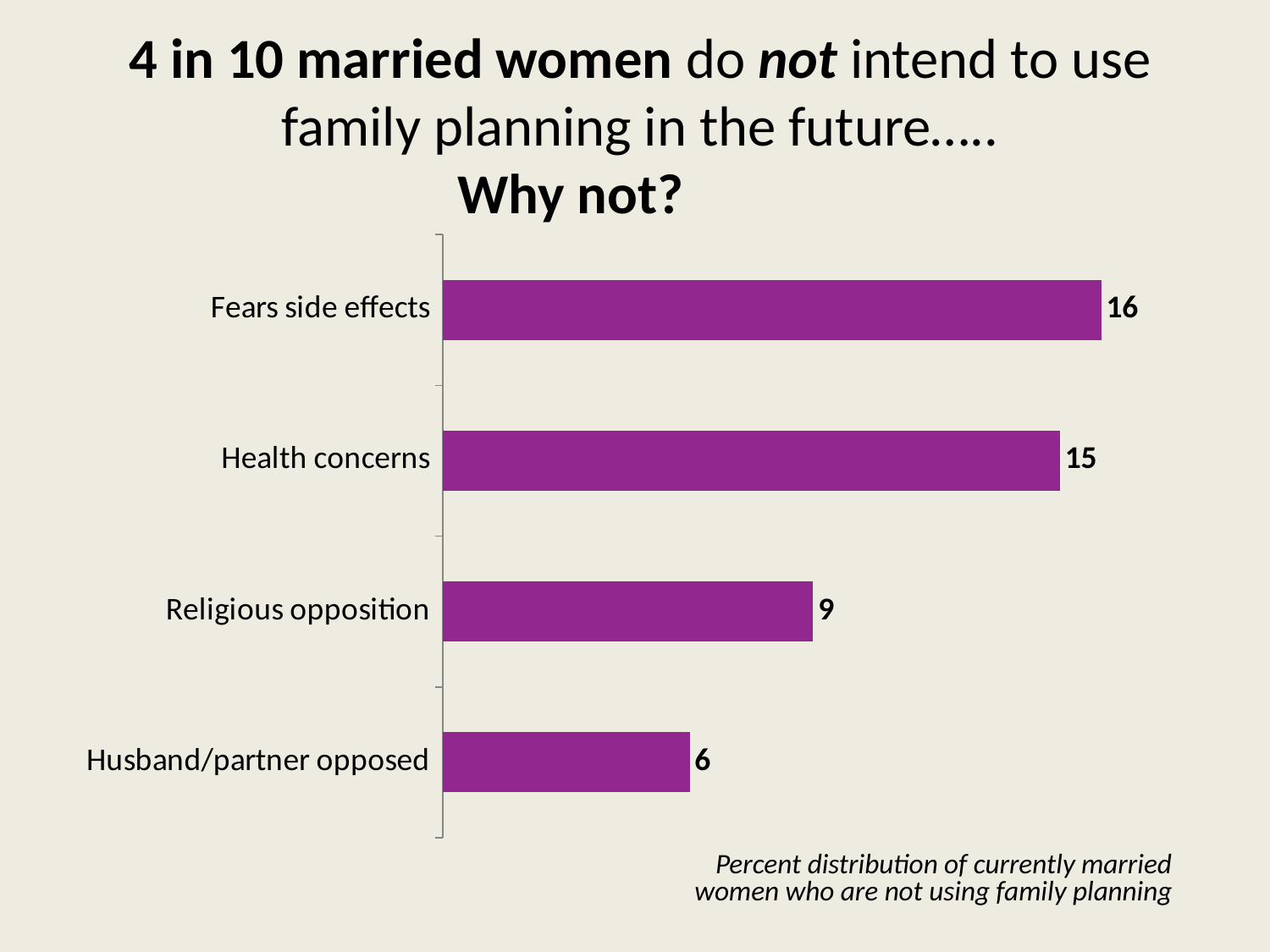

# 4 in 10 married women do not intend to use family planning in the future…..
Why not?

### Chart

| Category | Column1 |
|---|---|
| Husband/partner opposed | 6.0 |
| Religious opposition | 9.0 |
| Health concerns | 15.0 |
| Fears side effects | 16.0 |
Percent distribution of currently married women who are not using family planning